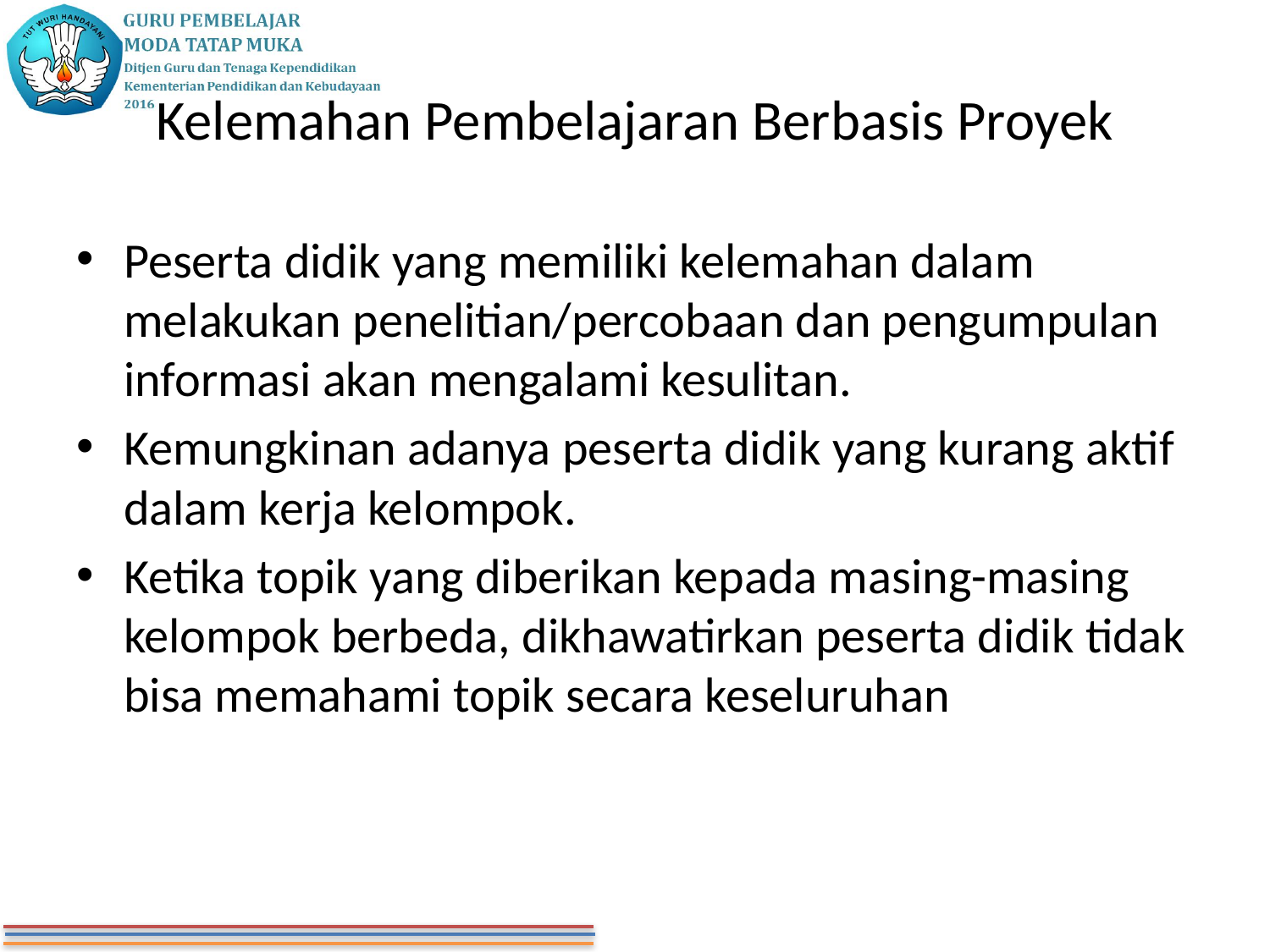

# Kelemahan Pembelajaran Berbasis Proyek
Peserta didik yang memiliki kelemahan dalam melakukan penelitian/percobaan dan pengumpulan informasi akan mengalami kesulitan.
Kemungkinan adanya peserta didik yang kurang aktif dalam kerja kelompok.
Ketika topik yang diberikan kepada masing-masing kelompok berbeda, dikhawatirkan peserta didik tidak bisa memahami topik secara keseluruhan